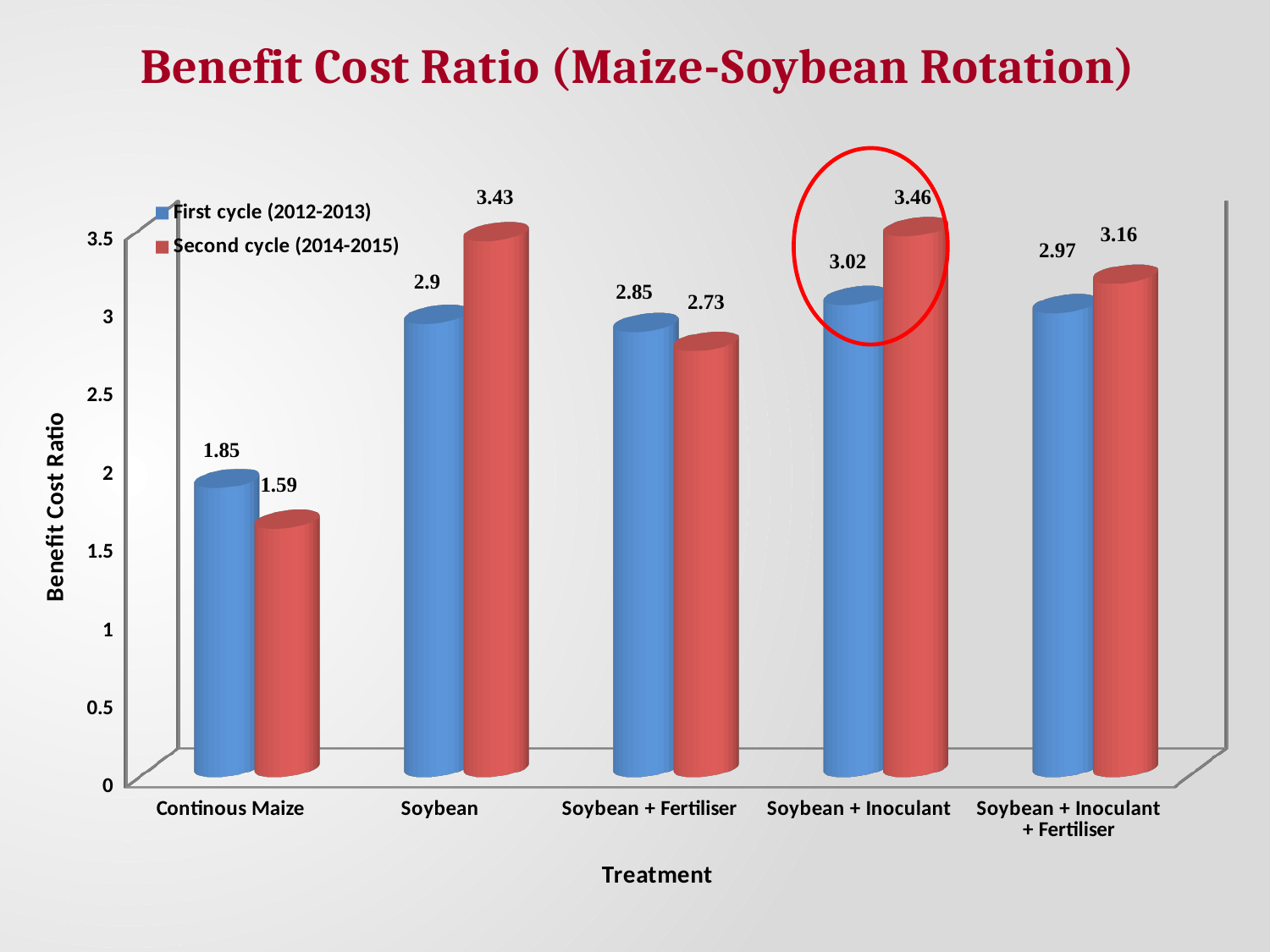

Benefit Cost Ratio (Maize-Soybean Rotation)

[unsupported chart]